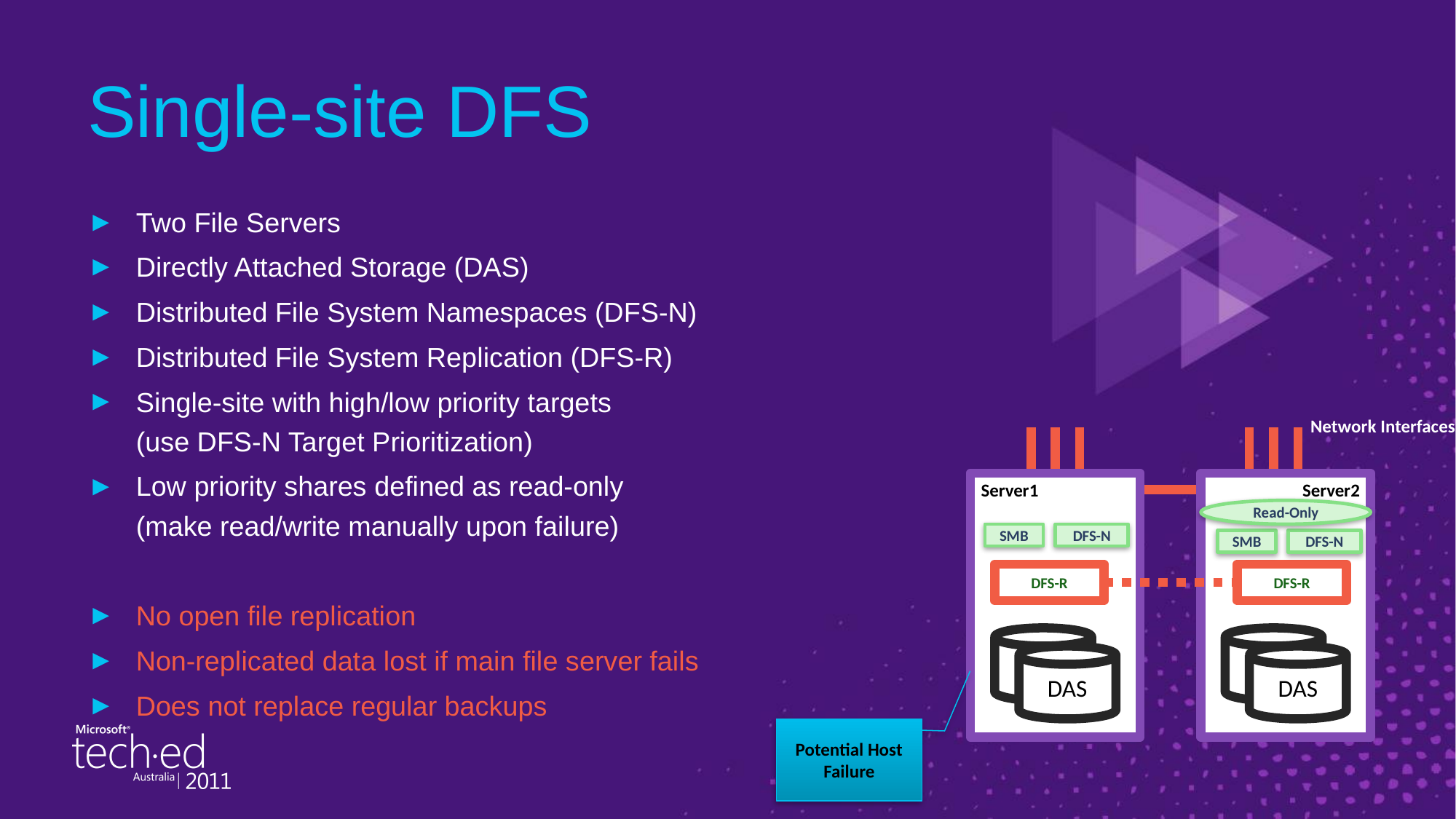

# Single-site DFS
Two File Servers
Directly Attached Storage (DAS)
Distributed File System Namespaces (DFS-N)
Distributed File System Replication (DFS-R)
Single-site with high/low priority targets
(use DFS-N Target Prioritization)
Low priority shares defined as read-only
(make read/write manually upon failure)

No open file replication
Non-replicated data lost if main file server fails
Does not replace regular backups

Network Interfaces

Server1
Server2
Read-Only
SMB
DFS-N
SMB
DFS-N
DFS-R
DFS-R
DAS
DAS
DAS
DAS
Potential Host
Failure